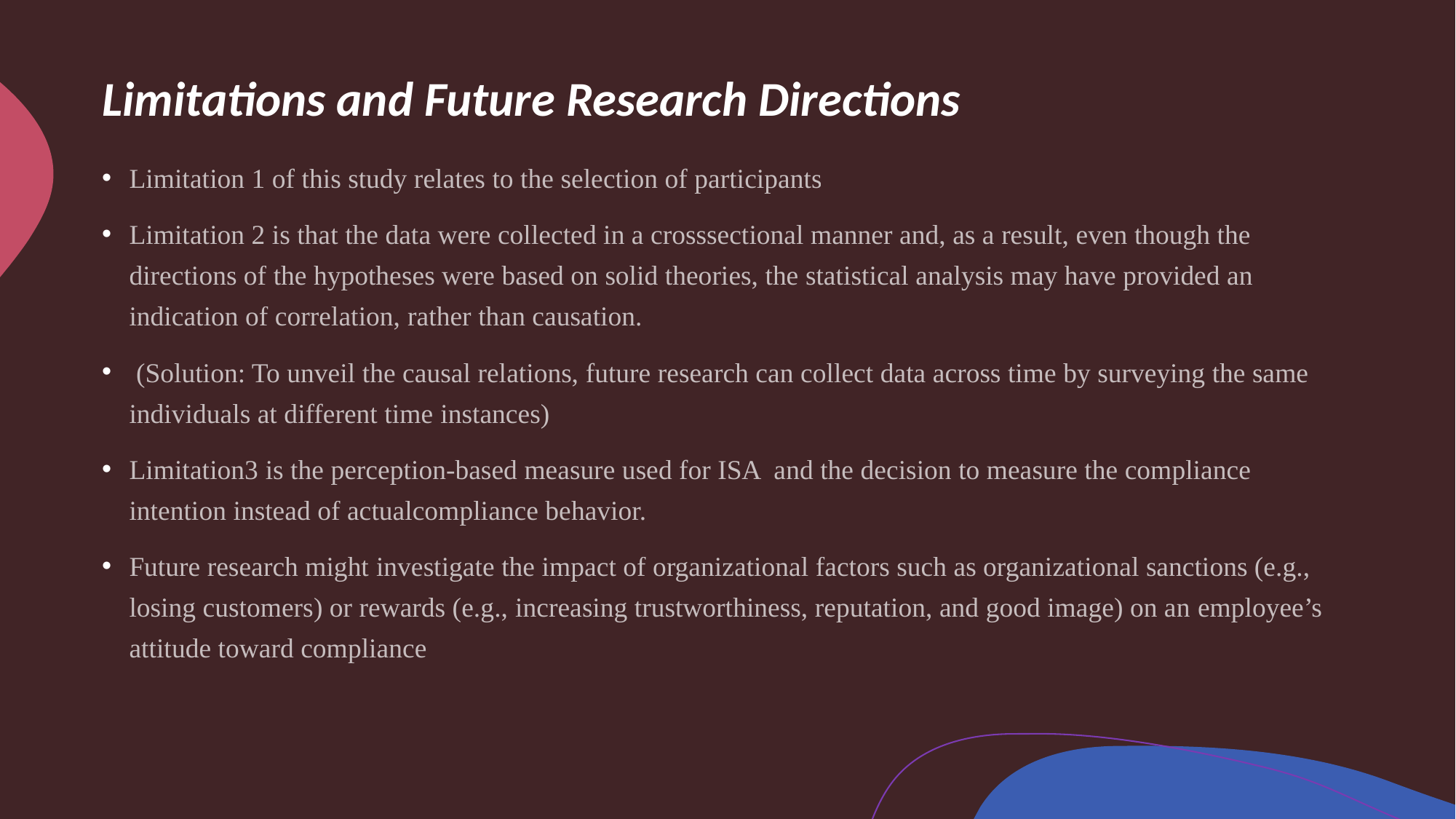

# Limitations and Future Research Directions
Limitation 1 of this study relates to the selection of participants
Limitation 2 is that the data were collected in a crosssectional manner and, as a result, even though the directions of the hypotheses were based on solid theories, the statistical analysis may have provided an indication of correlation, rather than causation.
 (Solution: To unveil the causal relations, future research can collect data across time by surveying the same individuals at different time instances)
Limitation3 is the perception-based measure used for ISA  and the decision to measure the compliance intention instead of actualcompliance behavior.
Future research might investigate the impact of organizational factors such as organizational sanctions (e.g., losing customers) or rewards (e.g., increasing trustworthiness, reputation, and good image) on an employee’s attitude toward compliance